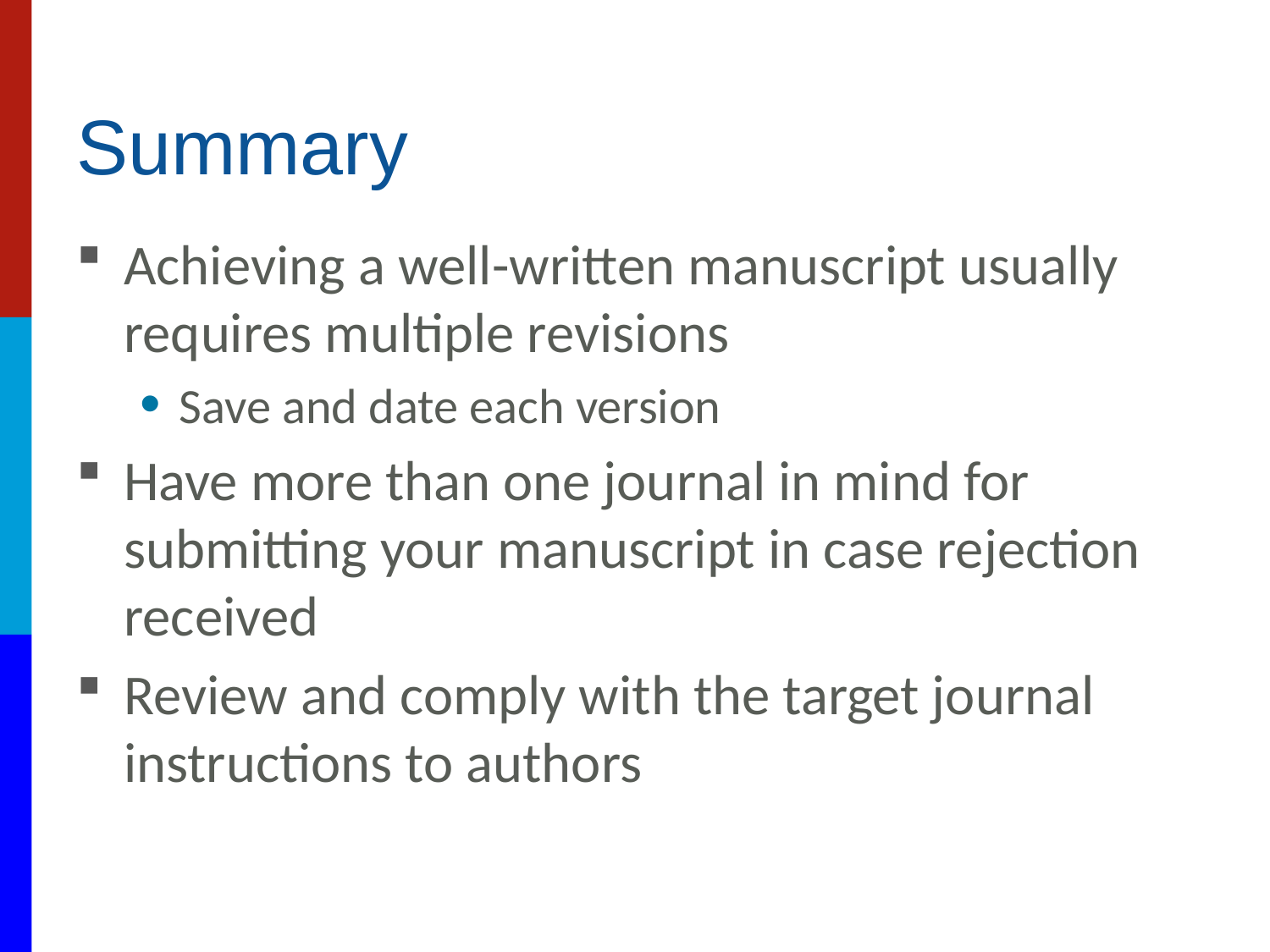

# Summary
Achieving a well-written manuscript usually requires multiple revisions
Save and date each version
Have more than one journal in mind for submitting your manuscript in case rejection received
Review and comply with the target journal instructions to authors